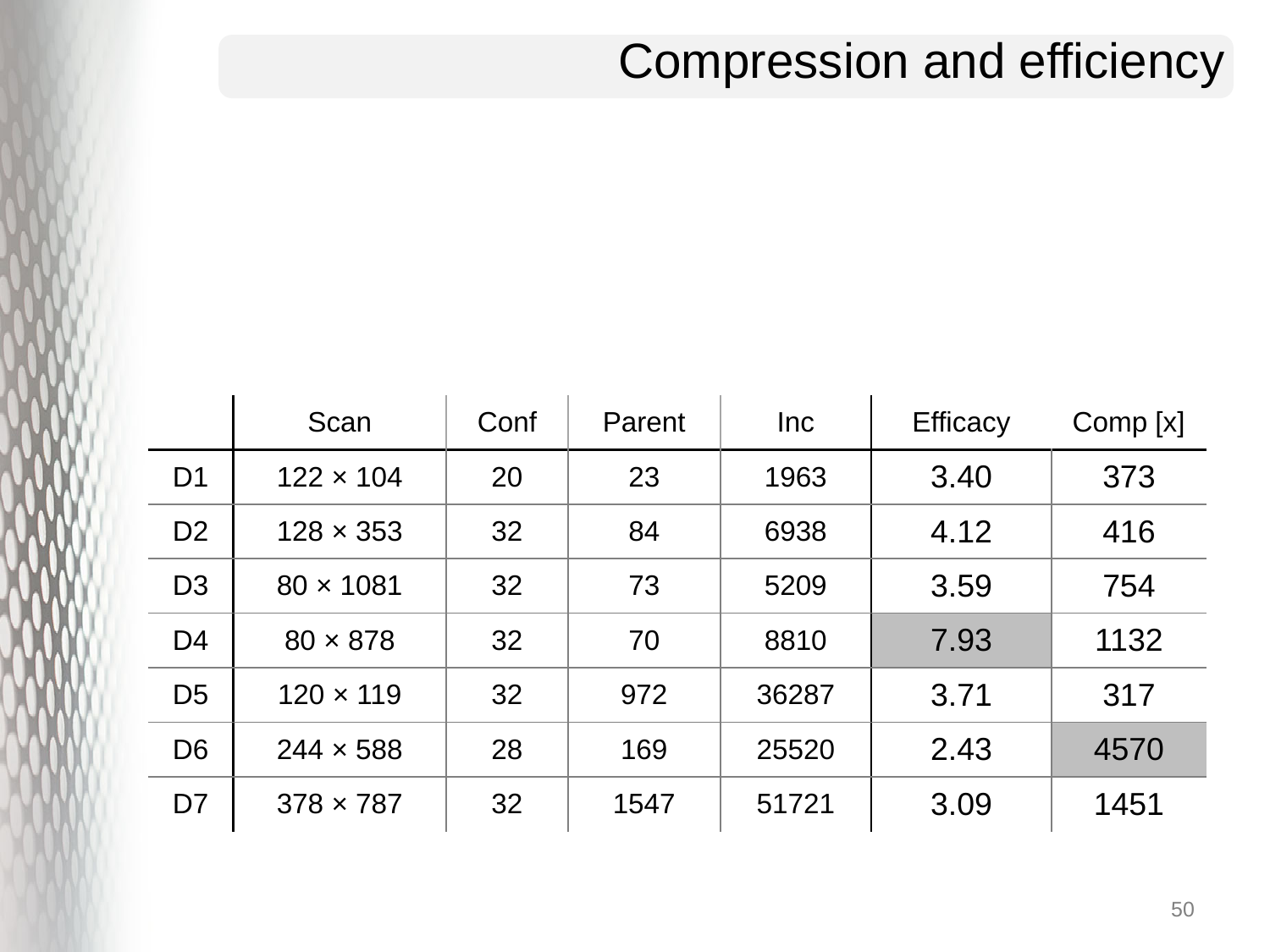

# Compression and efficiency
|  | Scan | Conf | Parent | Inc | Efficacy | Comp [x] |
| --- | --- | --- | --- | --- | --- | --- |
| D1 | 122 × 104 | 20 | 23 | 1963 | 3.40 | 373 |
| D2 | 128 × 353 | 32 | 84 | 6938 | 4.12 | 416 |
| D3 | 80 × 1081 | 32 | 73 | 5209 | 3.59 | 754 |
| D4 | 80 × 878 | 32 | 70 | 8810 | 7.93 | 1132 |
| D5 | 120 × 119 | 32 | 972 | 36287 | 3.71 | 317 |
| D6 | 244 × 588 | 28 | 169 | 25520 | 2.43 | 4570 |
| D7 | 378 × 787 | 32 | 1547 | 51721 | 3.09 | 1451 |